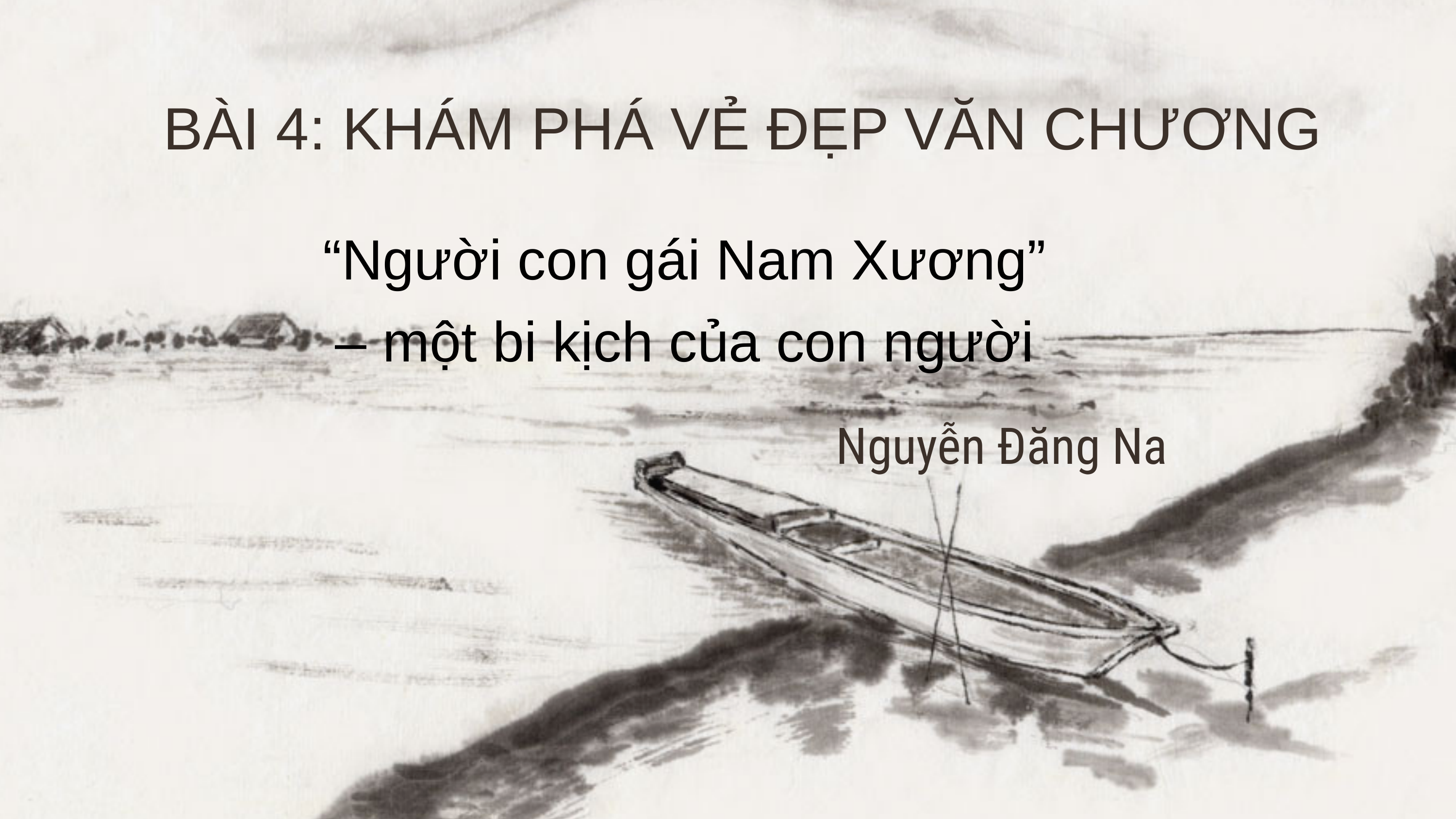

BÀI 4: KHÁM PHÁ VẺ ĐẸP VĂN CHƯƠNG
“Người con gái Nam Xương”
– một bi kịch của con người
Nguyễn Đăng Na